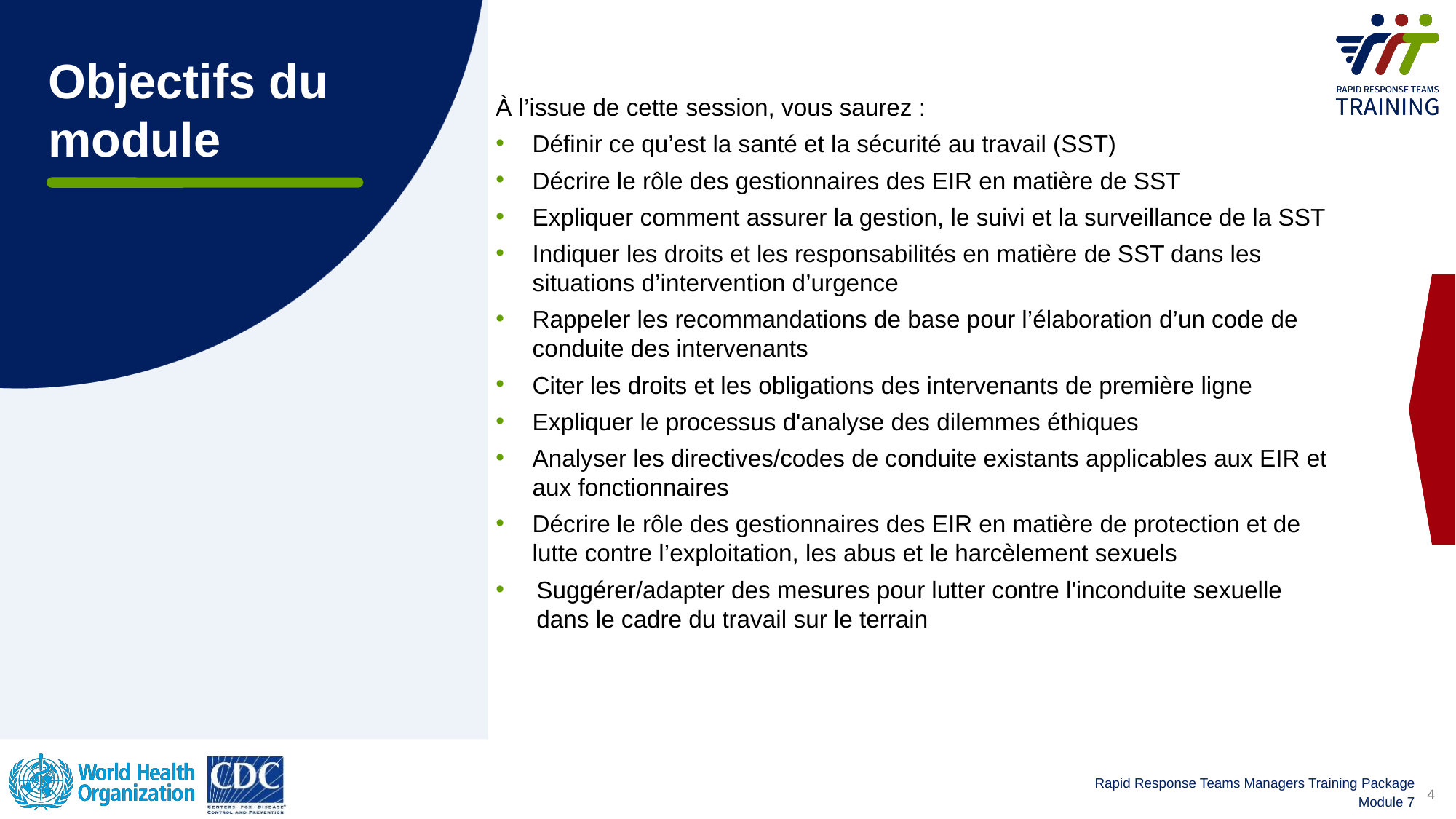

Objectifs du module
À l’issue de cette session, vous saurez :
Définir ce qu’est la santé et la sécurité au travail (SST)
Décrire le rôle des gestionnaires des EIR en matière de SST
Expliquer comment assurer la gestion, le suivi et la surveillance de la SST
Indiquer les droits et les responsabilités en matière de SST dans les situations d’intervention d’urgence
Rappeler les recommandations de base pour l’élaboration d’un code de conduite des intervenants
Citer les droits et les obligations des intervenants de première ligne
Expliquer le processus d'analyse des dilemmes éthiques
Analyser les directives/codes de conduite existants applicables aux EIR et aux fonctionnaires
Décrire le rôle des gestionnaires des EIR en matière de protection et de lutte contre l’exploitation, les abus et le harcèlement sexuels
Suggérer/adapter des mesures pour lutter contre l'inconduite sexuelle dans le cadre du travail sur le terrain

4